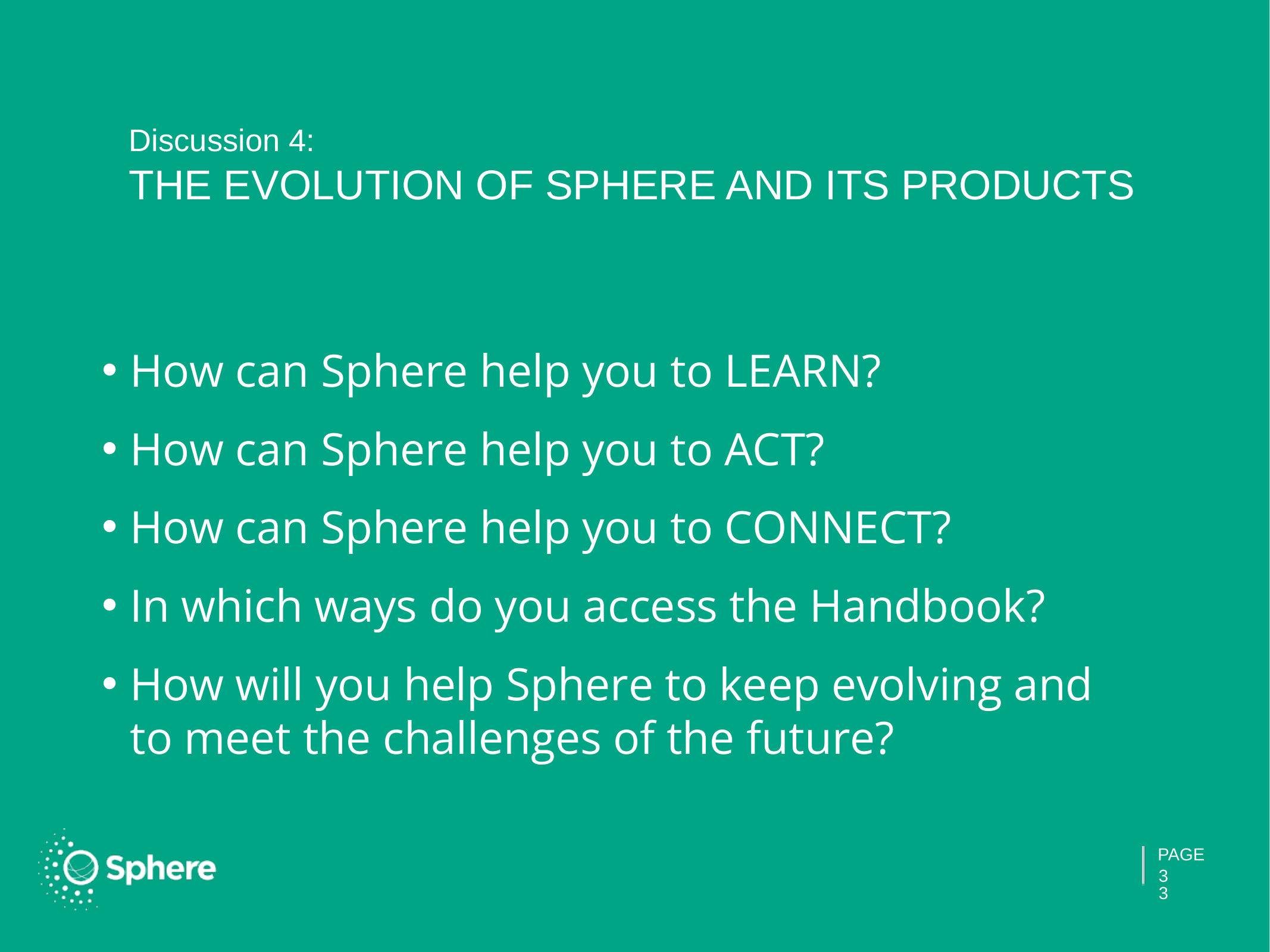

# Discussion 4: THE EVOLUTION OF SPHERE AND ITS PRODUCTS
How can Sphere help you to LEARN?
How can Sphere help you to ACT?
How can Sphere help you to CONNECT?
In which ways do you access the Handbook?
How will you help Sphere to keep evolving and to meet the challenges of the future?

33